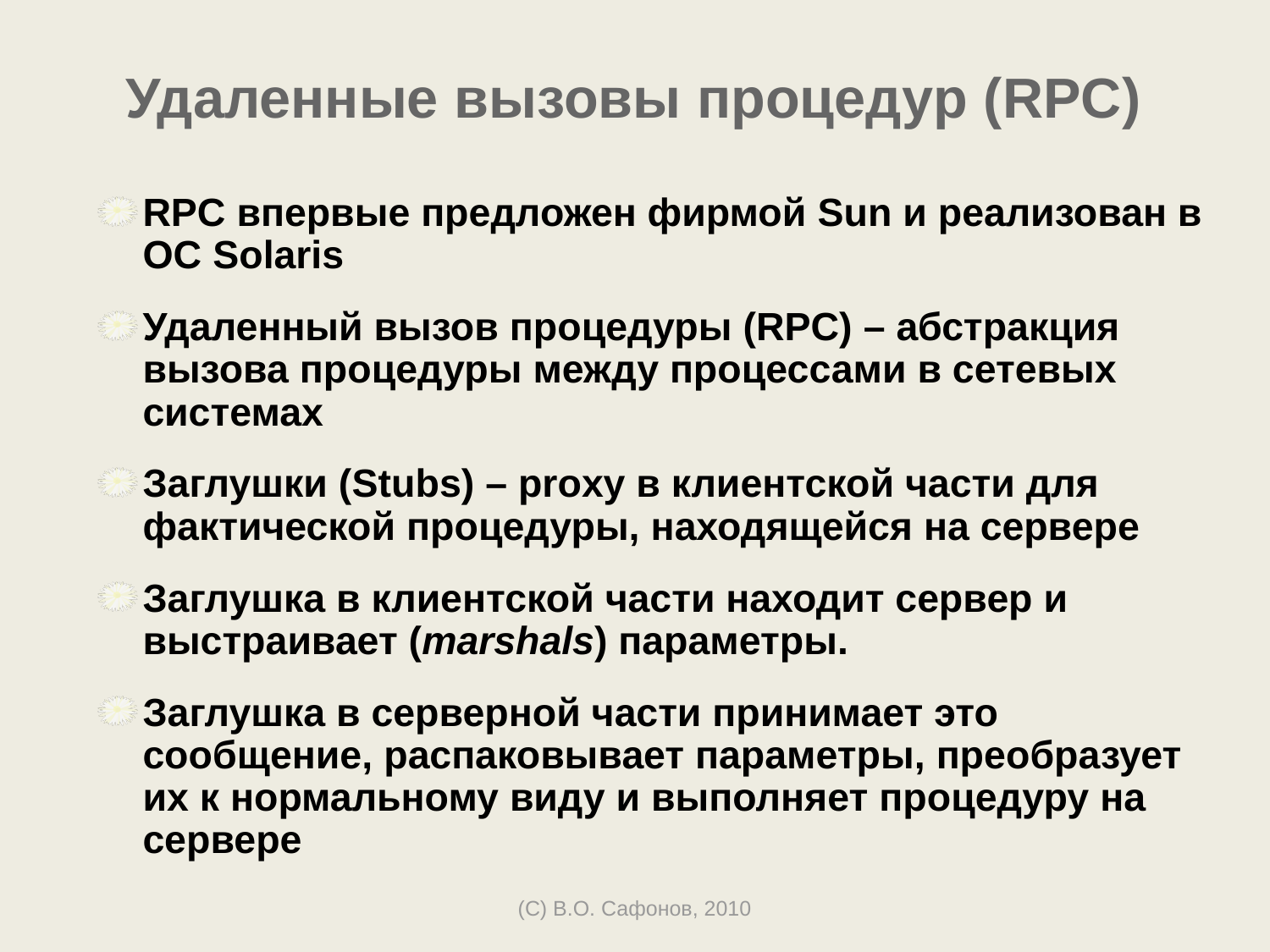

# Удаленные вызовы процедур (RPC)
RPC впервые предложен фирмой Sun и реализован в ОС Solaris
Удаленный вызов процедуры (RPC) – абстракция вызова процедуры между процессами в сетевых системах
Заглушки (Stubs) – proxy в клиентской части для фактической процедуры, находящейся на сервере
Заглушка в клиентской части находит сервер и выстраивает (marshals) параметры.
Заглушка в серверной части принимает это сообщение, распаковывает параметры, преобразует их к нормальному виду и выполняет процедуру на сервере
(C) В.О. Сафонов, 2010